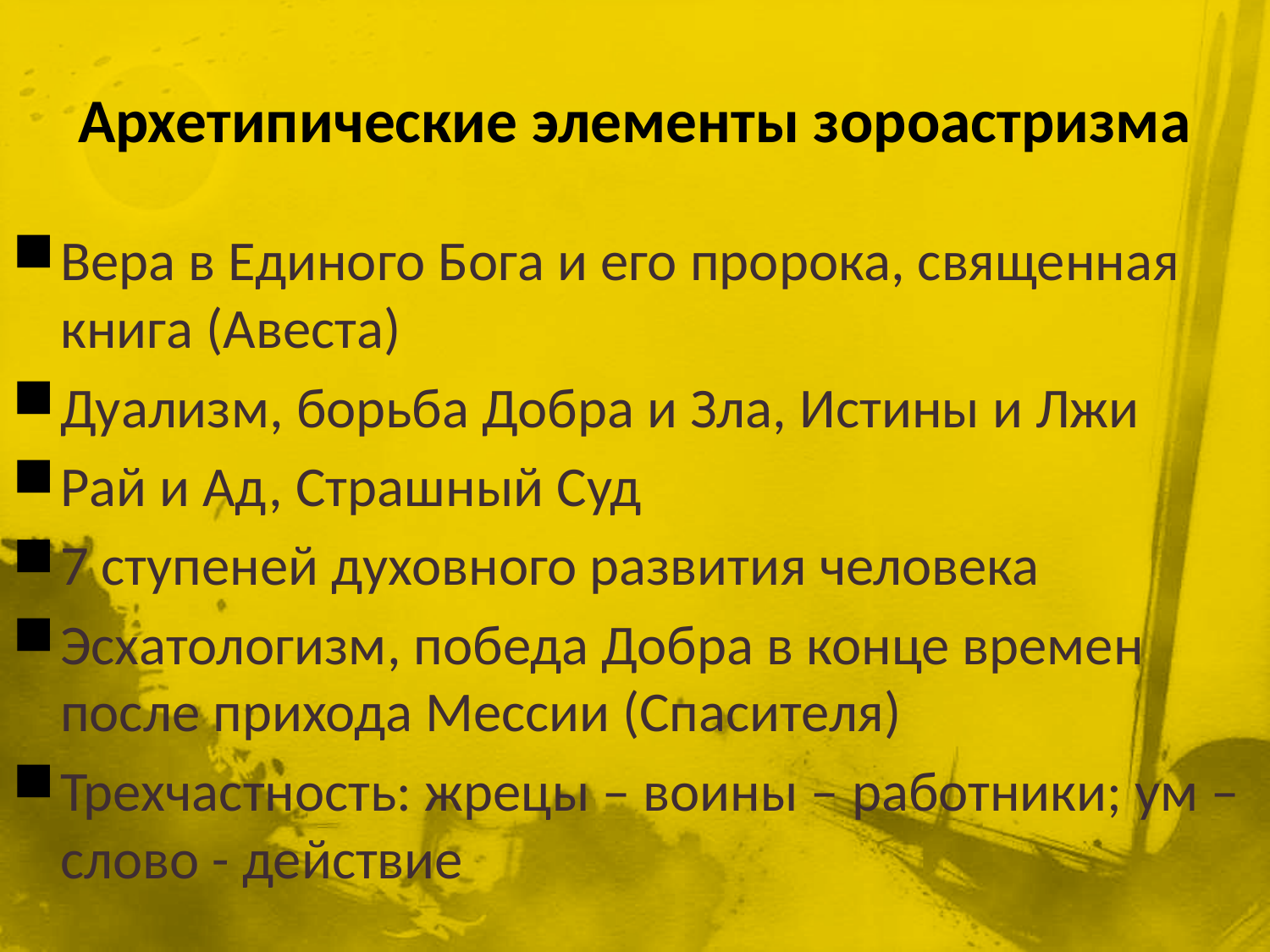

# Архетипические элементы зороастризма
Вера в Единого Бога и его пророка, священная книга (Авеста)
Дуализм, борьба Добра и Зла, Истины и Лжи
Рай и Ад, Страшный Суд
7 ступеней духовного развития человека
Эсхатологизм, победа Добра в конце времен после прихода Мессии (Спасителя)
Трехчастность: жрецы – воины – работники; ум – слово - действие